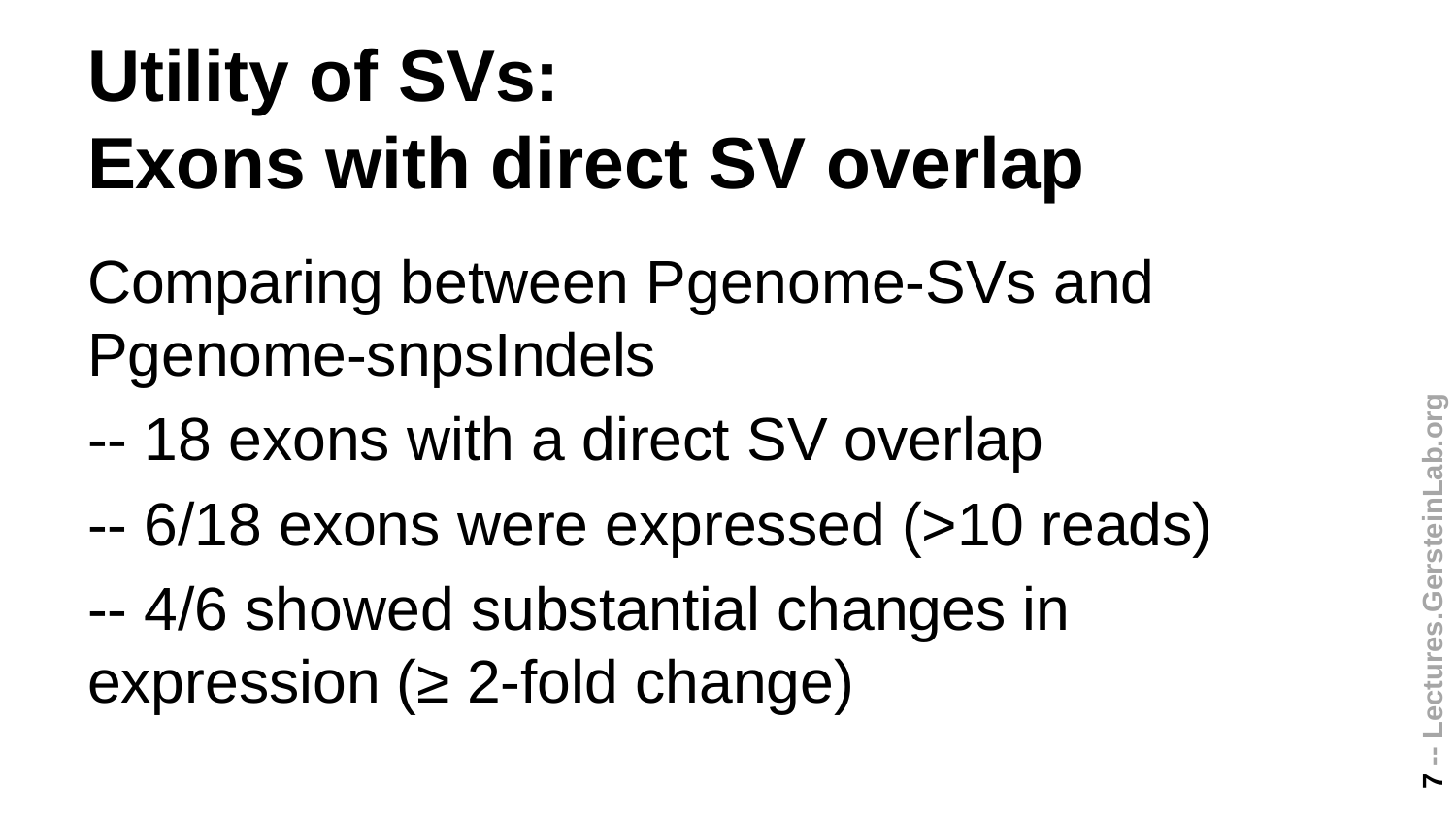

# Utility of SVs: Exons with direct SV overlap
Comparing between Pgenome-SVs and Pgenome-snpsIndels
-- 18 exons with a direct SV overlap
-- 6/18 exons were expressed (>10 reads)
-- 4/6 showed substantial changes in expression (≥ 2-fold change)